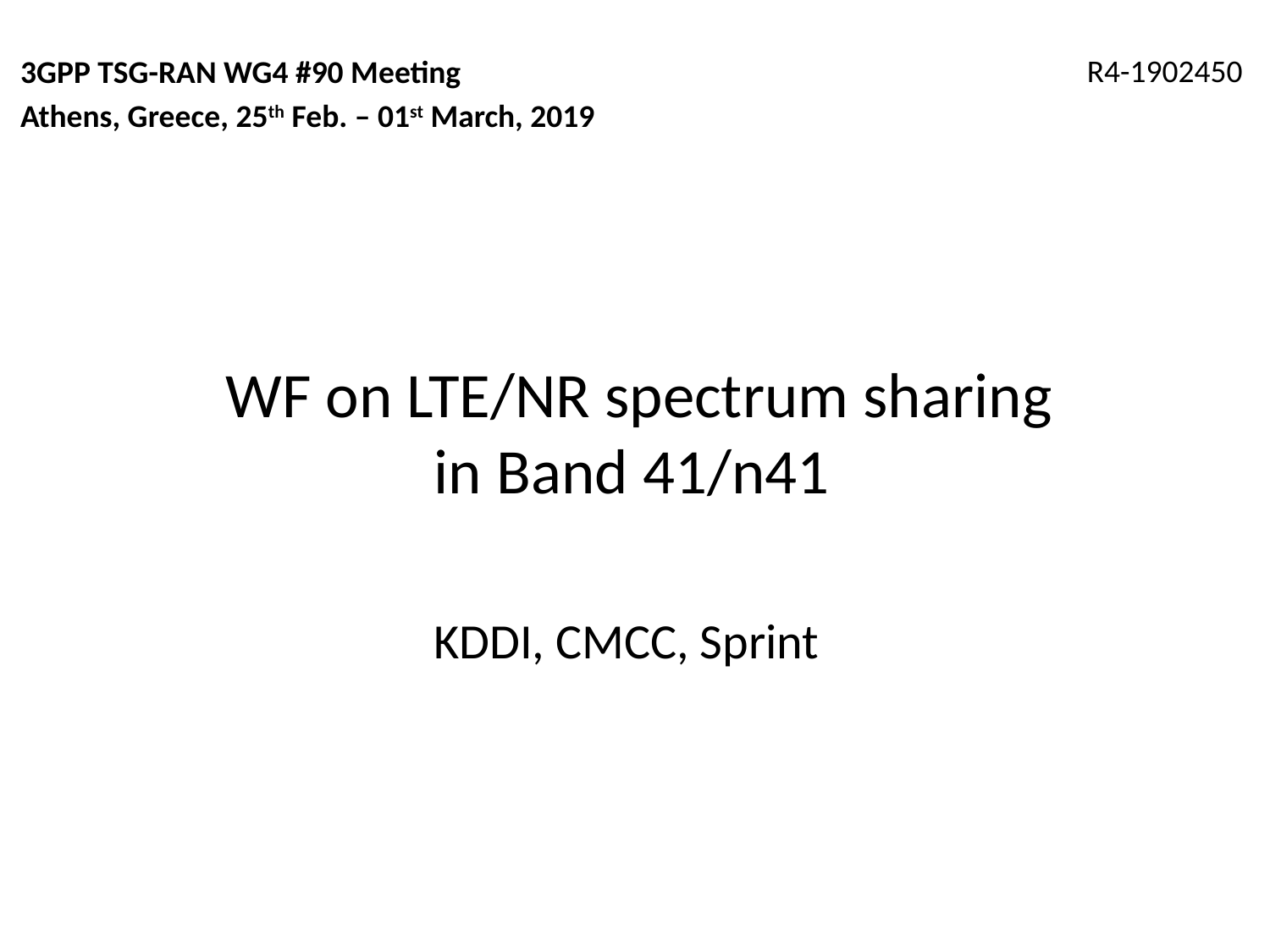

3GPP TSG-RAN WG4 #90 Meeting
Athens, Greece, 25th Feb. – 01st March, 2019
R4-1902450
# WF on LTE/NR spectrum sharing in Band 41/n41
KDDI, CMCC, Sprint